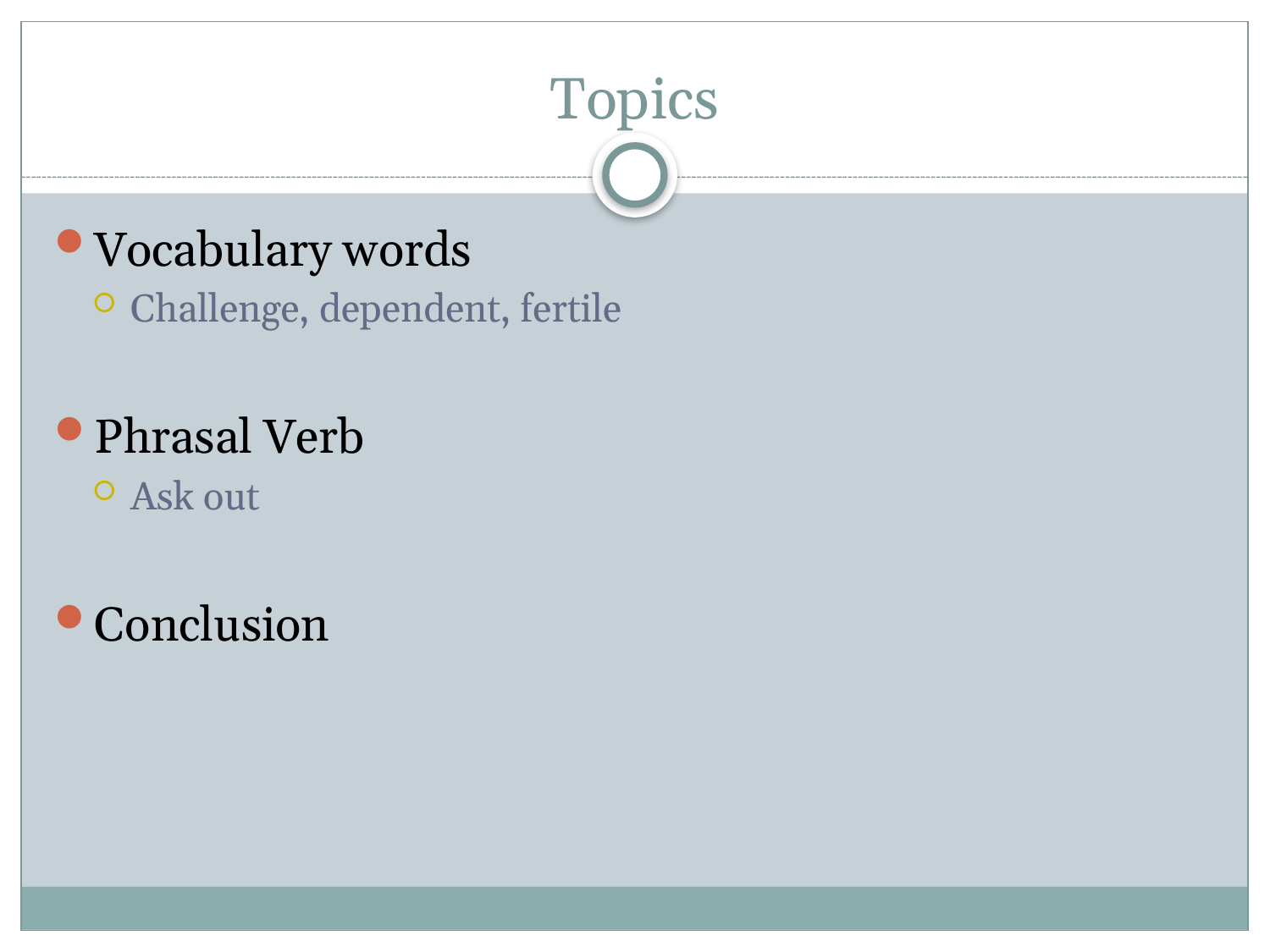

# Topics
Vocabulary words
Challenge, dependent, fertile

Phrasal Verb
Ask out

Conclusion